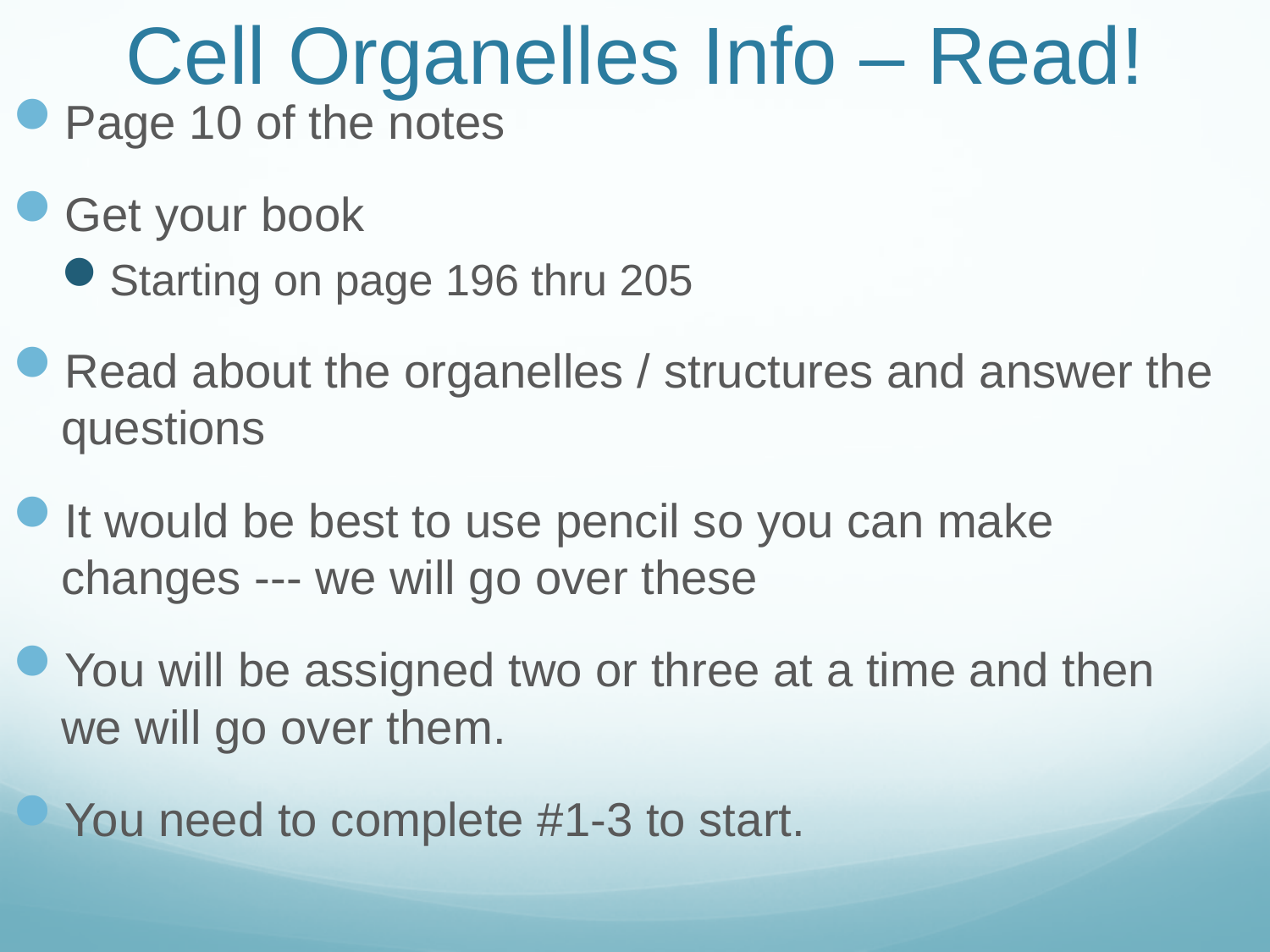

# Cell Organelles Info – Read!
Page 10 of the notes
Get your book
Starting on page 196 thru 205
Read about the organelles / structures and answer the questions
It would be best to use pencil so you can make changes --- we will go over these
You will be assigned two or three at a time and then we will go over them.
You need to complete #1-3 to start.